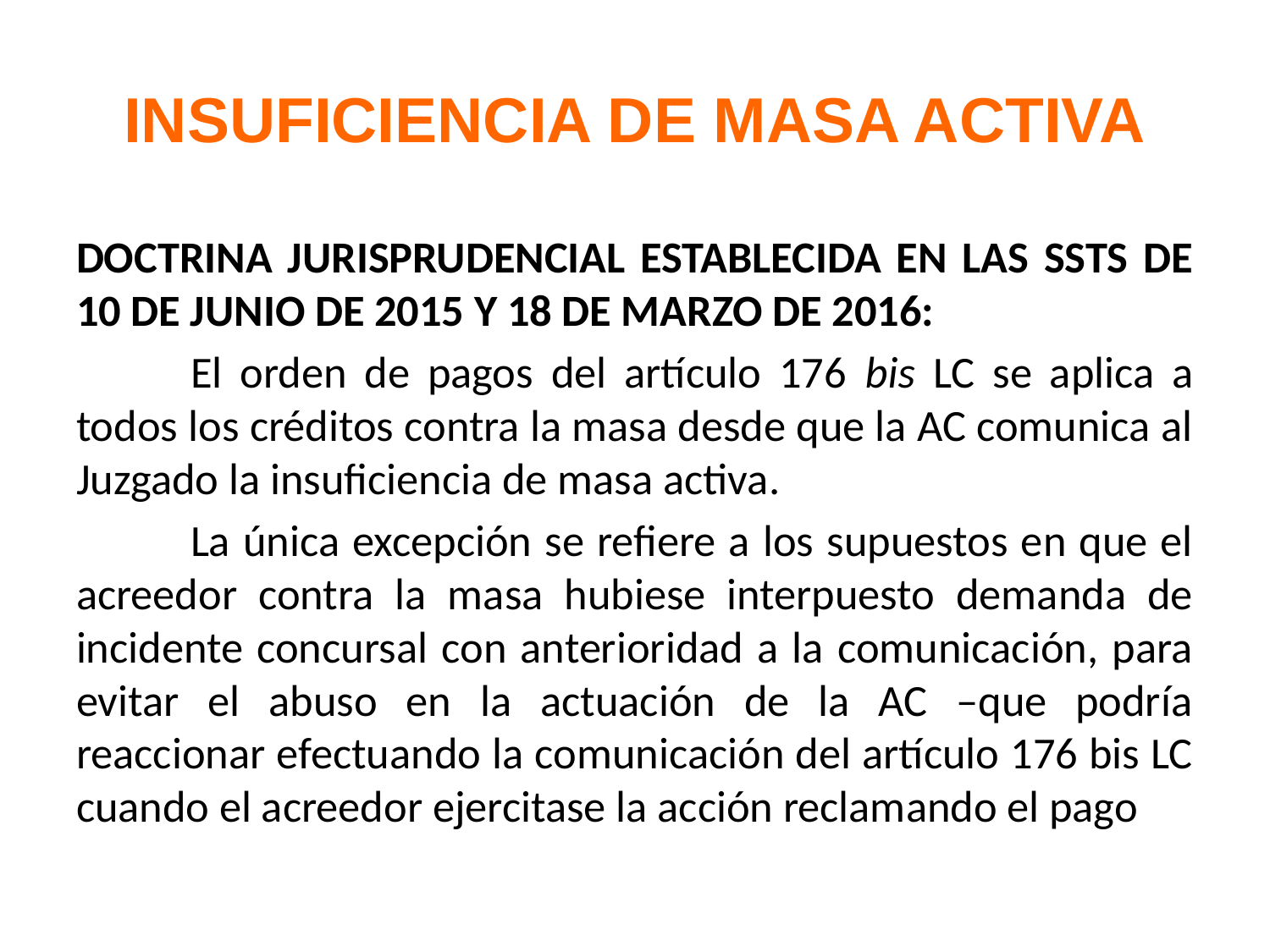

# INSUFICIENCIA DE MASA ACTIVA
DOCTRINA JURISPRUDENCIAL ESTABLECIDA EN LAS SSTS DE 10 DE JUNIO DE 2015 Y 18 DE MARZO DE 2016:
	El orden de pagos del artículo 176 bis LC se aplica a todos los créditos contra la masa desde que la AC comunica al Juzgado la insuficiencia de masa activa.
	La única excepción se refiere a los supuestos en que el acreedor contra la masa hubiese interpuesto demanda de incidente concursal con anterioridad a la comunicación, para evitar el abuso en la actuación de la AC –que podría reaccionar efectuando la comunicación del artículo 176 bis LC cuando el acreedor ejercitase la acción reclamando el pago